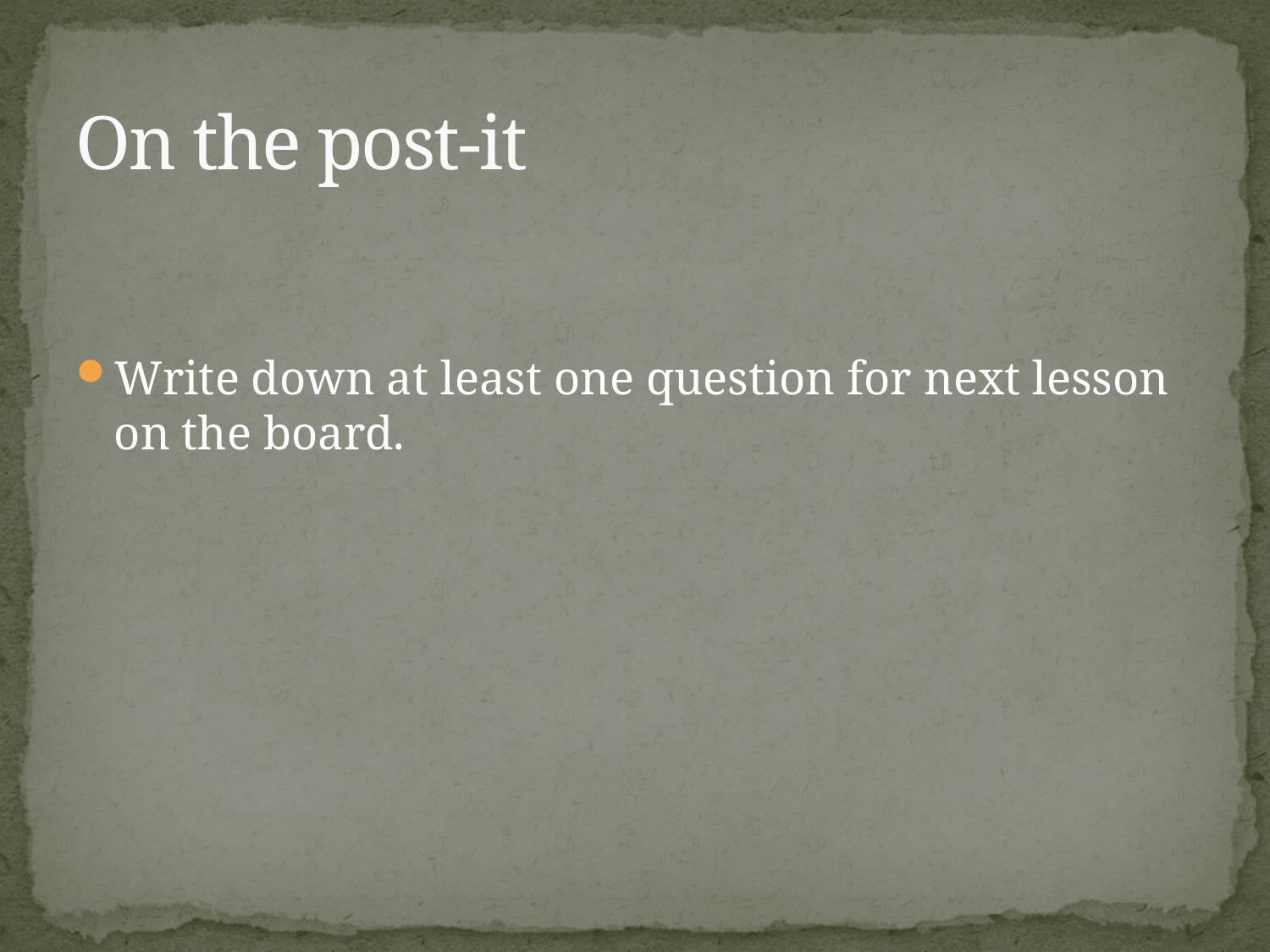

# On the post-it

Write down at least one question for next lesson on the board.